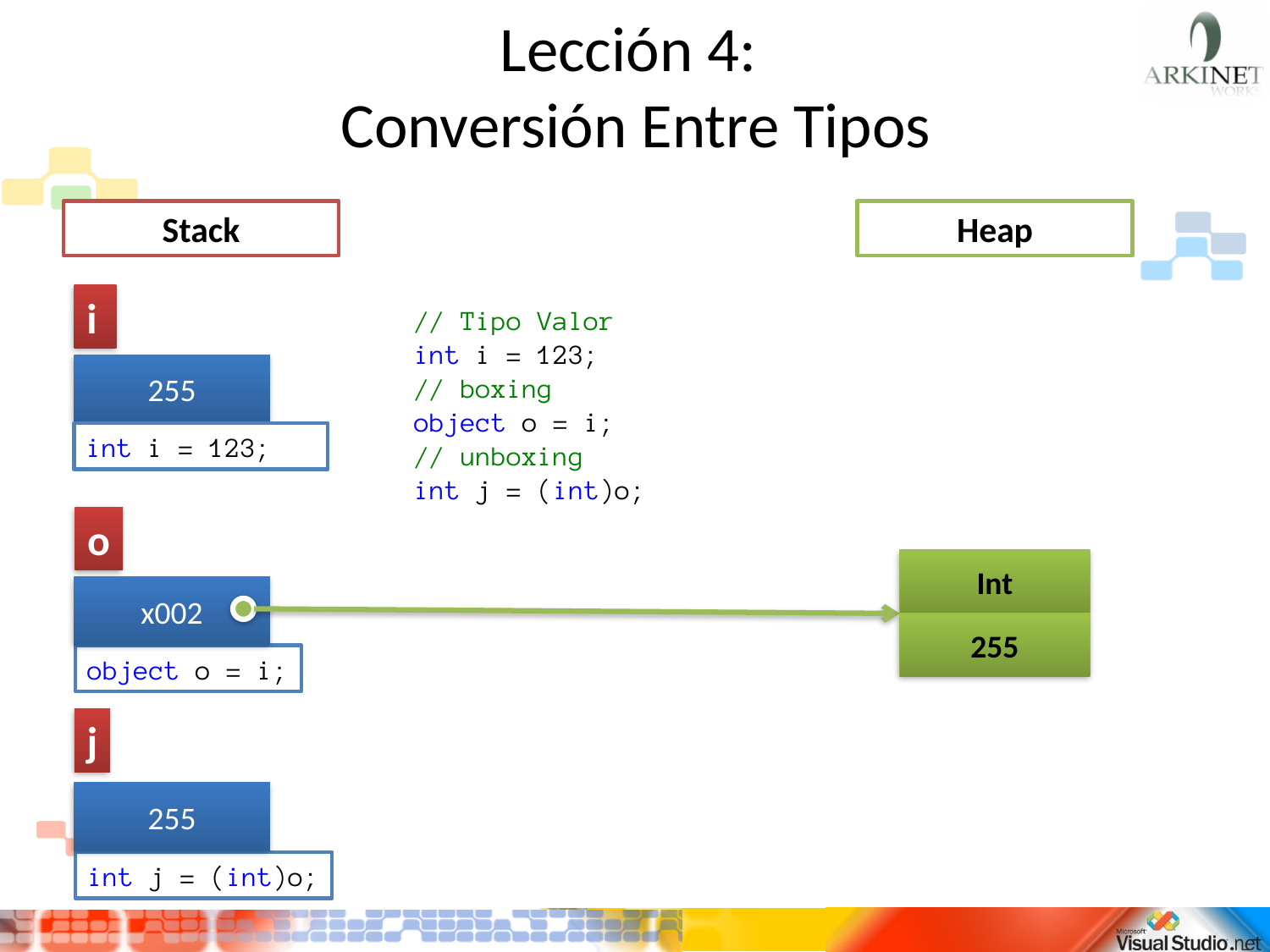

# Lección 4: Conversión Entre Tipos
Stack
Heap
i
255
int i = 123;
// Tipo Valor
int i = 123;
// boxing
object o = i;
// unboxing
int j = (int)o;

o
x002
object o = i;

Int
255
j
255
int j = (int)o;